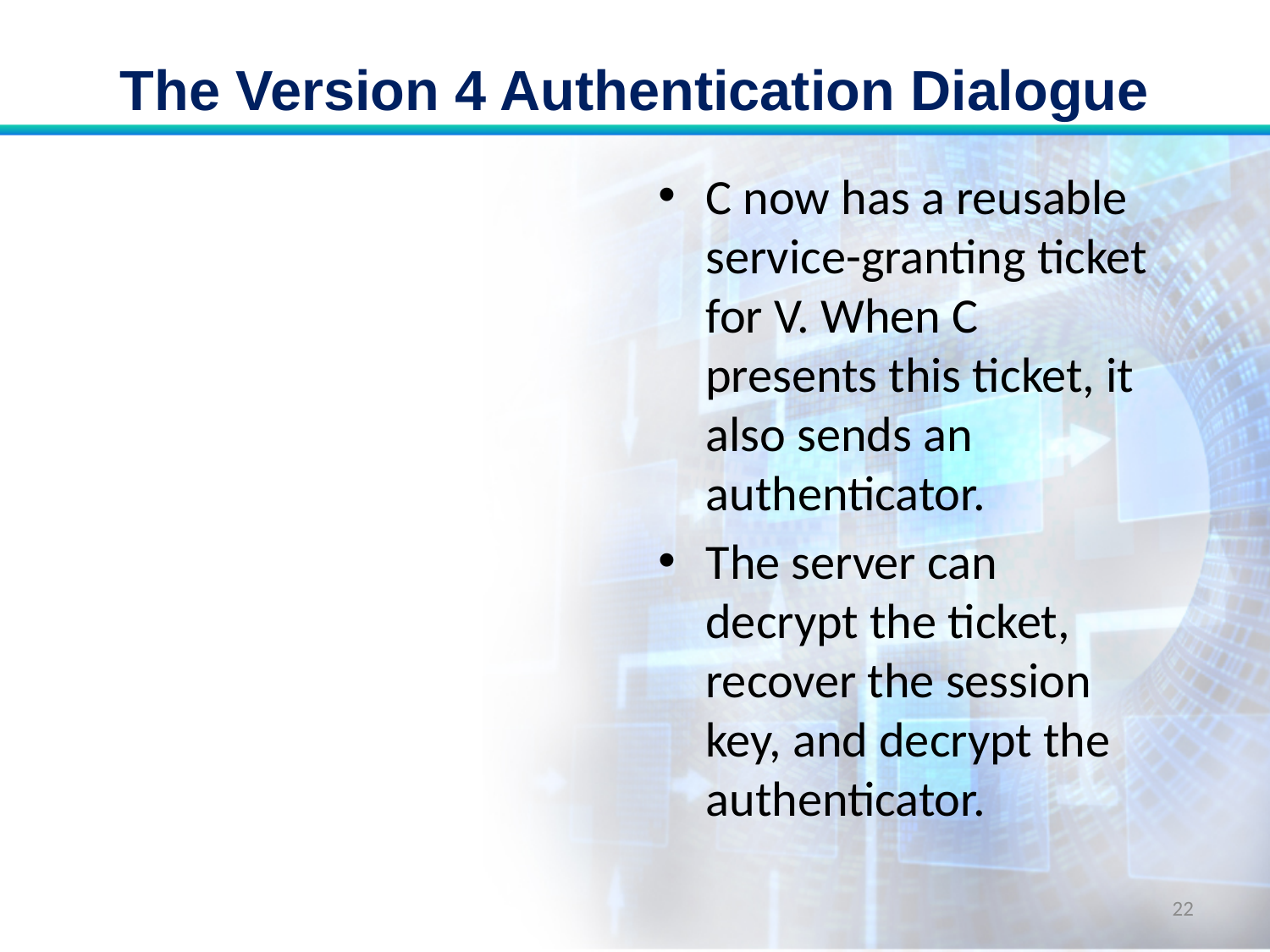

# The Version 4 Authentication Dialogue
C now has a reusable service-granting ticket for V. When C presents this ticket, it also sends an authenticator.
The server can decrypt the ticket, recover the session key, and decrypt the authenticator.
22